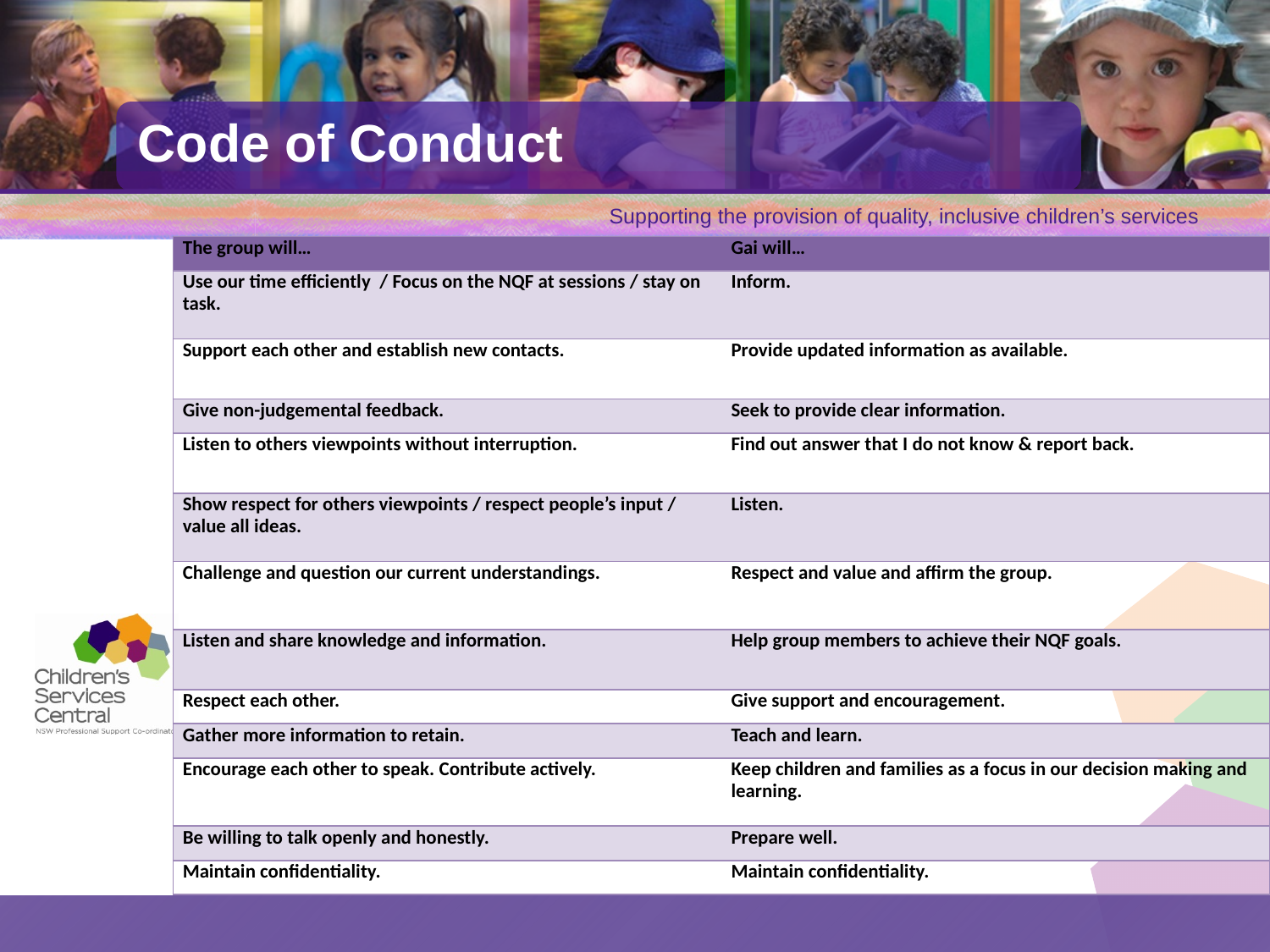

# Code of Conduct
| The group will… | Gai will… |
| --- | --- |
| Use our time efficiently / Focus on the NQF at sessions / stay on task. | Inform. |
| Support each other and establish new contacts. | Provide updated information as available. |
| Give non-judgemental feedback. | Seek to provide clear information. |
| Listen to others viewpoints without interruption. | Find out answer that I do not know & report back. |
| Show respect for others viewpoints / respect people’s input / value all ideas. | Listen. |
| Challenge and question our current understandings. | Respect and value and affirm the group. |
| Listen and share knowledge and information. | Help group members to achieve their NQF goals. |
| Respect each other. | Give support and encouragement. |
| Gather more information to retain. | Teach and learn. |
| Encourage each other to speak. Contribute actively. | Keep children and families as a focus in our decision making and learning. |
| Be willing to talk openly and honestly. | Prepare well. |
| Maintain confidentiality. | Maintain confidentiality. |